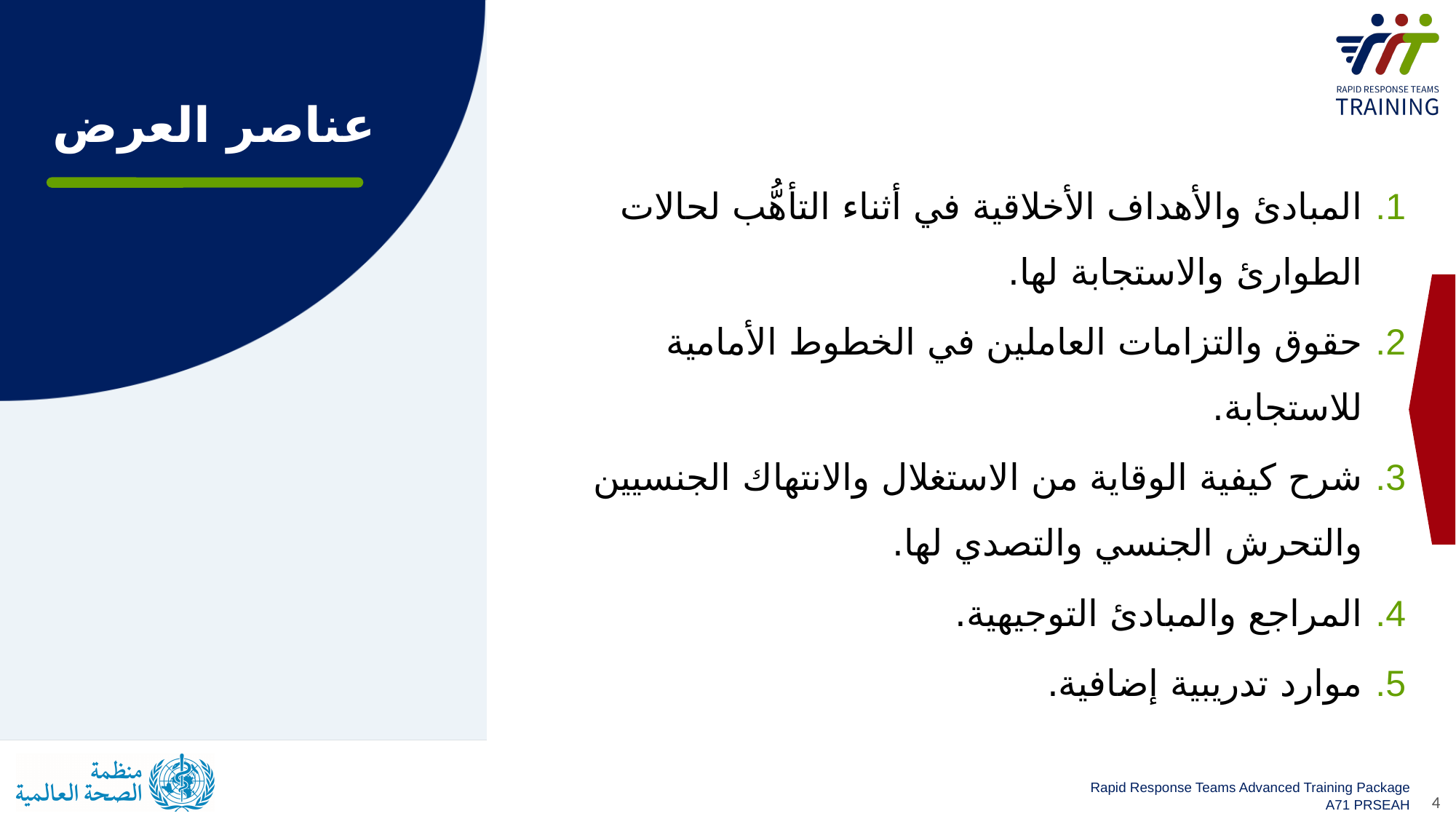

# عناصر العرض
المبادئ والأهداف الأخلاقية في أثناء التأهُّب لحالات الطوارئ والاستجابة لها.
حقوق والتزامات العاملين في الخطوط الأمامية للاستجابة.
شرح كيفية الوقاية من الاستغلال والانتهاك الجنسيين والتحرش الجنسي والتصدي لها.
المراجع والمبادئ التوجيهية.
موارد تدريبية إضافية.

4